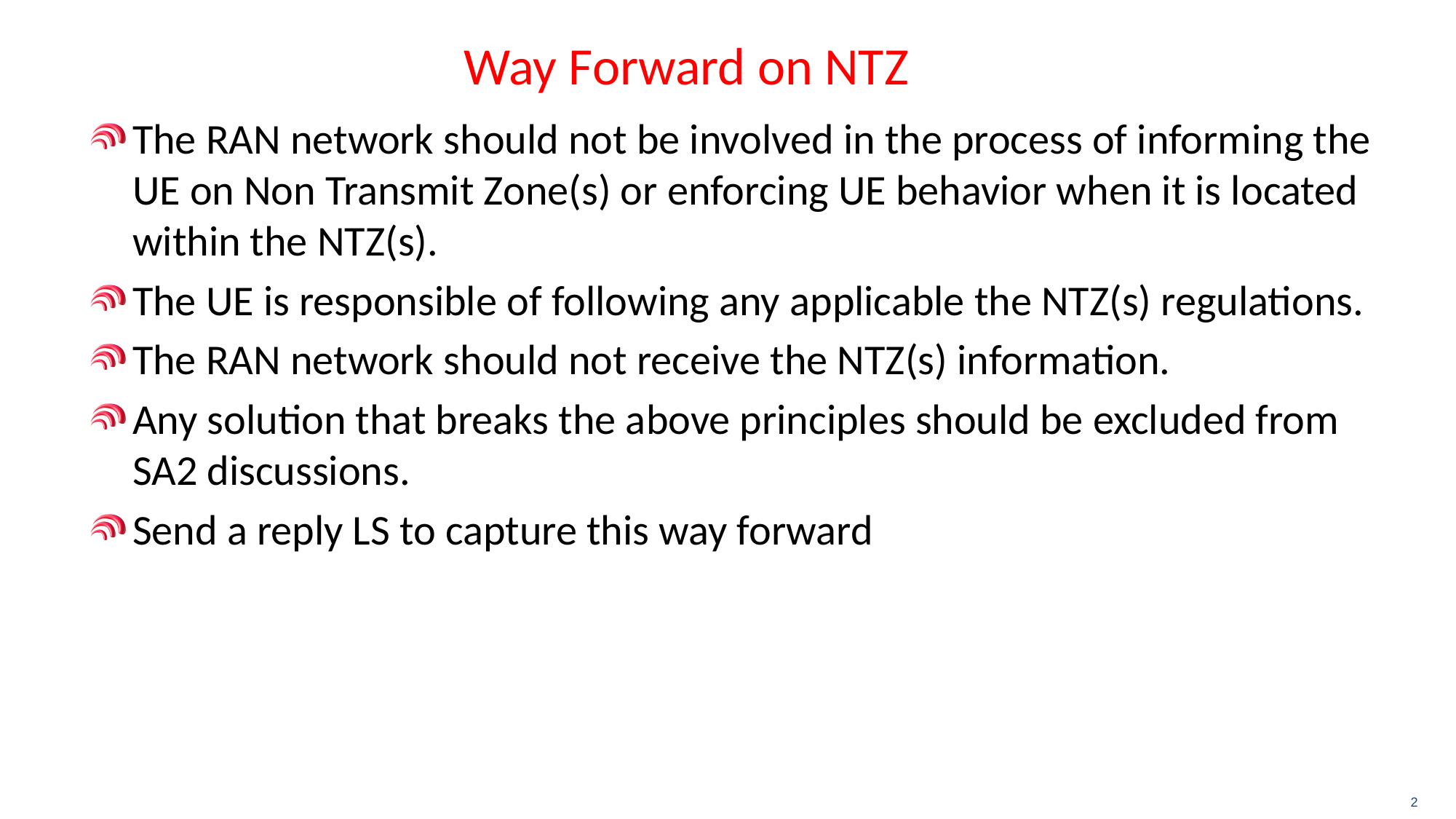

# Way Forward on NTZ
The RAN network should not be involved in the process of informing the UE on Non Transmit Zone(s) or enforcing UE behavior when it is located within the NTZ(s).
The UE is responsible of following any applicable the NTZ(s) regulations.
The RAN network should not receive the NTZ(s) information.
Any solution that breaks the above principles should be excluded from SA2 discussions.
Send a reply LS to capture this way forward